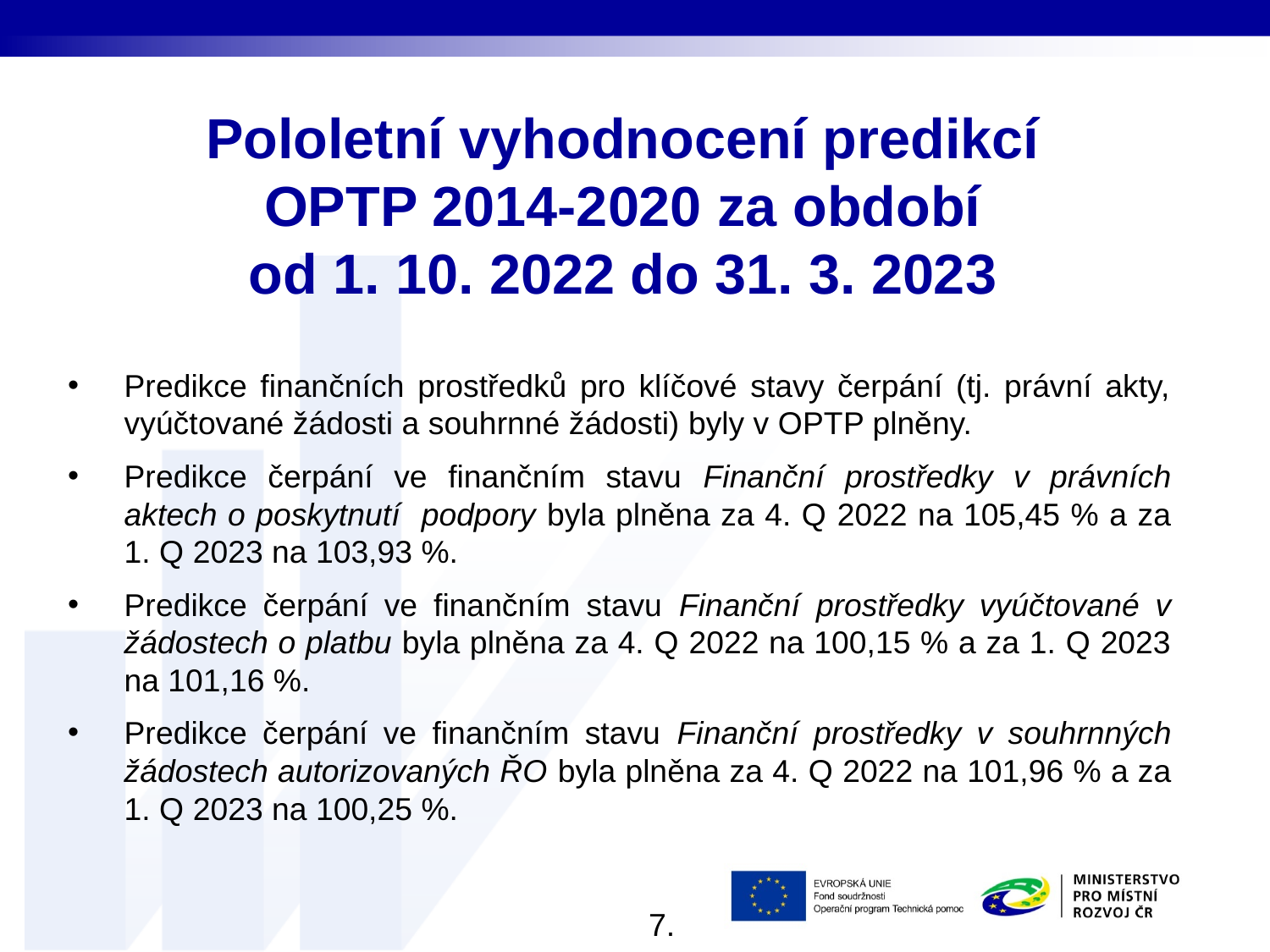

# Pololetní vyhodnocení predikcí OPTP 2014-2020 za období od 1. 10. 2022 do 31. 3. 2023

Predikce finančních prostředků pro klíčové stavy čerpání (tj. právní akty, vyúčtované žádosti a souhrnné žádosti) byly v OPTP plněny.
Predikce čerpání ve finančním stavu Finanční prostředky v právních aktech o poskytnutí  podpory byla plněna za 4. Q 2022 na 105,45 % a za 1. Q 2023 na 103,93 %.
Predikce čerpání ve finančním stavu Finanční prostředky vyúčtované v žádostech o platbu byla plněna za 4. Q 2022 na 100,15 % a za 1. Q 2023 na 101,16 %.
Predikce čerpání ve finančním stavu Finanční prostředky v souhrnných žádostech autorizovaných ŘO byla plněna za 4. Q 2022 na 101,96 % a za 1. Q 2023 na 100,25 %.

7.